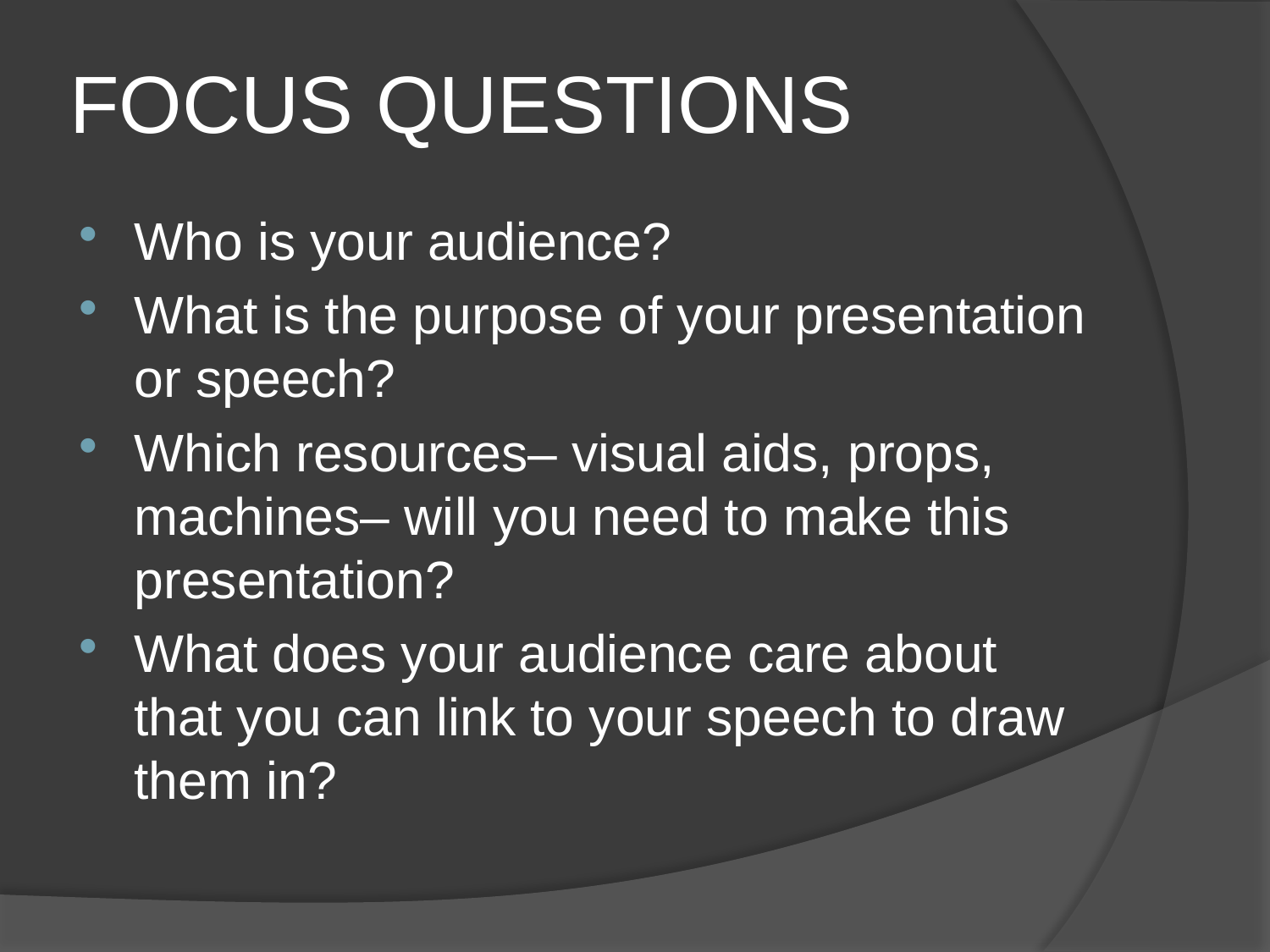

# FOCUS QUESTIONS
Who is your audience?
What is the purpose of your presentation or speech?
Which resources– visual aids, props, machines– will you need to make this presentation?
What does your audience care about that you can link to your speech to draw them in?